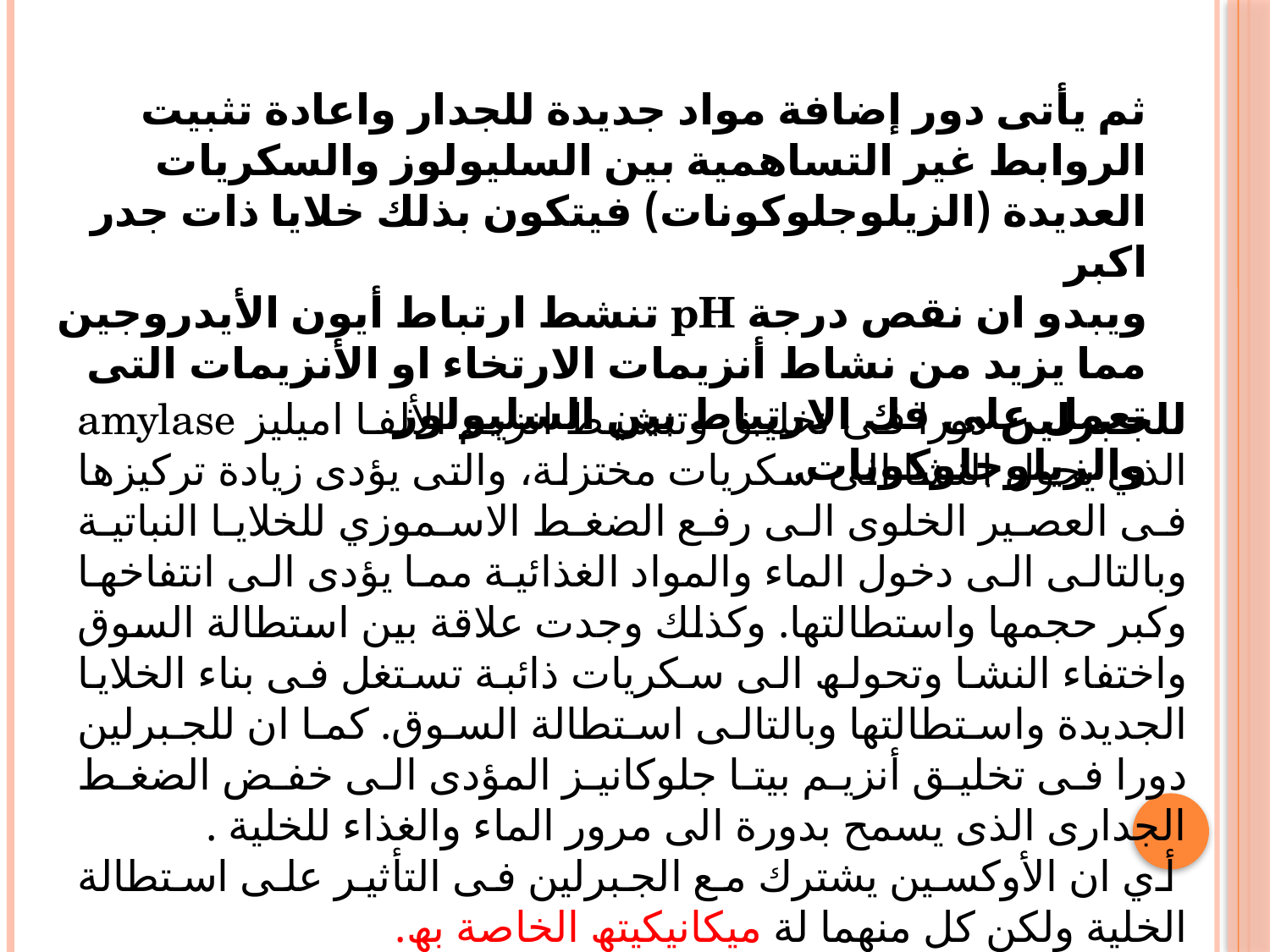

ثم یأتى دور إضافة مواد جدیدة للجدار واعادة تثبیت الروابط غیر التساھمیة بین السلیولوز والسكریات العدیدة (الزیلوجلوكونات) فیتكون بذلك خلایا ذات جدر اكبر
ویبدو ان نقص درجة pH تنشط ارتباط أیون الأیدروجین مما یزید من نشاط أنزیمات الارتخاء او الأنزیمات التى تعمل على فك الارتباط بین السلیولوز
والزیلوجلوكونات.
للجبرلین دورا فى تخلیق وتنشیط انزیم الألفا امیلیز amylase الذي يحول النشا الى سكریات مختزلة، والتى یؤدى زیادة تركیزھا فى العصیر الخلوى الى رفع الضغط الاسموزي للخلایا النباتیة وبالتالى الى دخول الماء والمواد الغذائیة مما یؤدى الى انتفاخھا وكبر حجمھا واستطالتھا. وكذلك وجدت علاقة بین استطالة السوق واختفاء النشا وتحولھ الى سكریات ذائبة تستغل فى بناء الخلایا الجدیدة واستطالتھا وبالتالى استطالة السوق. كما ان للجبرلین دورا فى تخلیق أنزیم بیتا جلوكانیز المؤدى الى خفض الضغط الجدارى الذى یسمح بدورة الى مرور الماء والغذاء للخلیة .
 أي ان الأوكسین یشترك مع الجبرلین فى التأثیر على استطالة الخلیة ولكن كل منھما لة میكانیكیتھ الخاصة بھ.